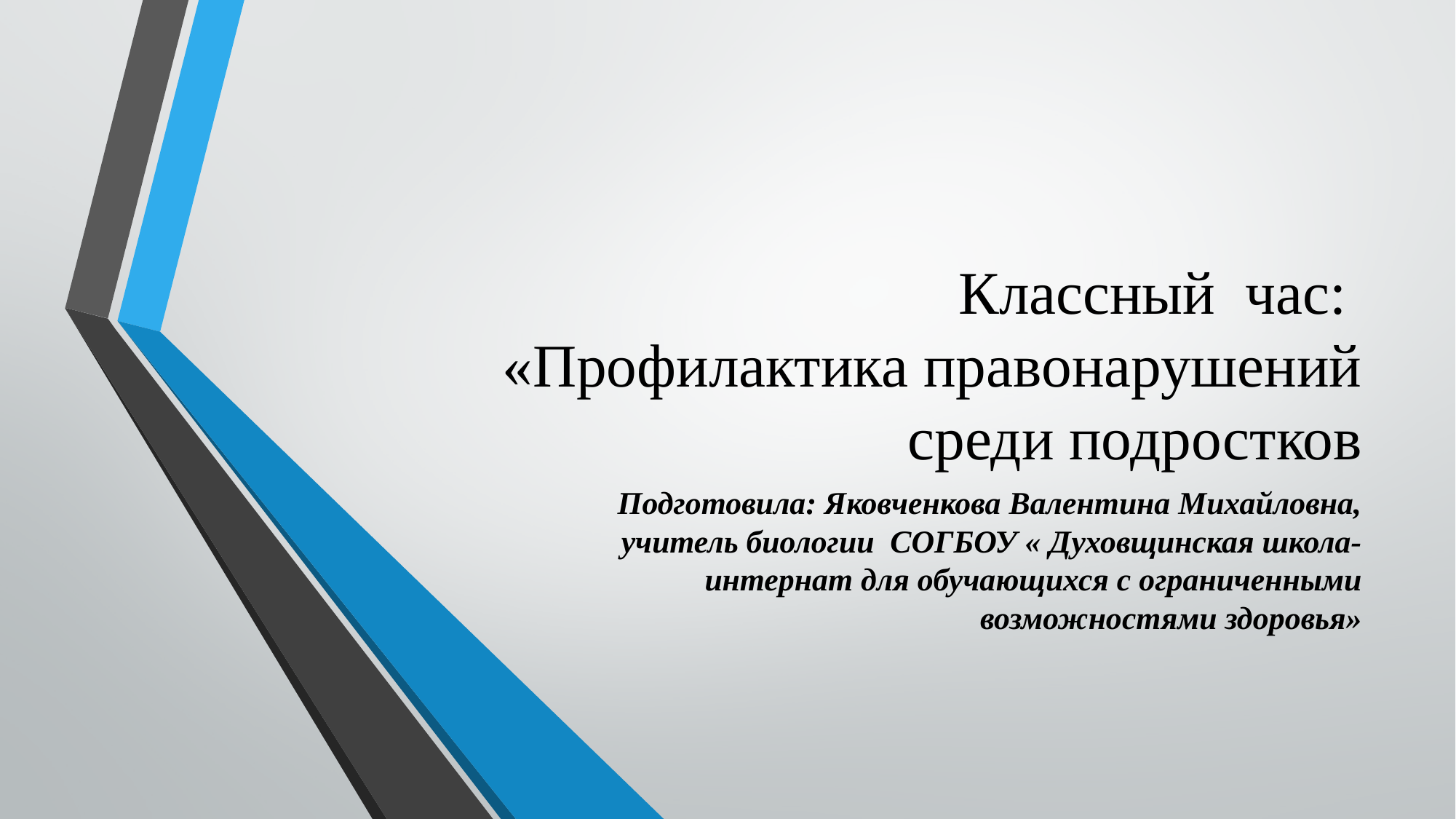

# Классный  час: «Профилактика правонарушений среди подростков
Подготовила: Яковченкова Валентина Михайловна, учитель биологии  СОГБОУ « Духовщинская школа-интернат для обучающихся с ограниченными возможностями здоровья»